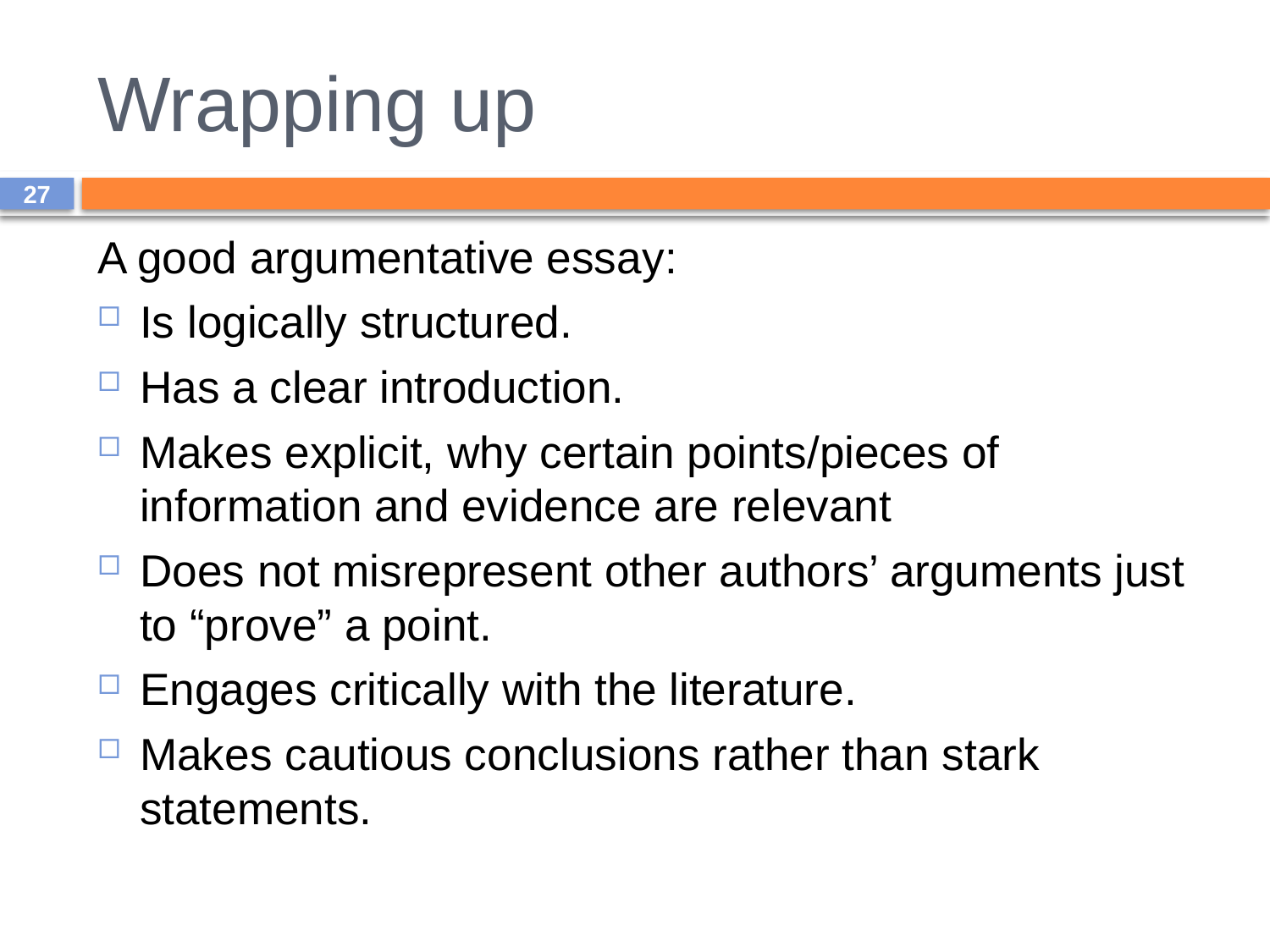

# Wrapping up
27
A good argumentative essay:
Is logically structured.
Has a clear introduction.
Makes explicit, why certain points/pieces of information and evidence are relevant
Does not misrepresent other authors’ arguments just to “prove” a point.
Engages critically with the literature.
Makes cautious conclusions rather than stark statements.